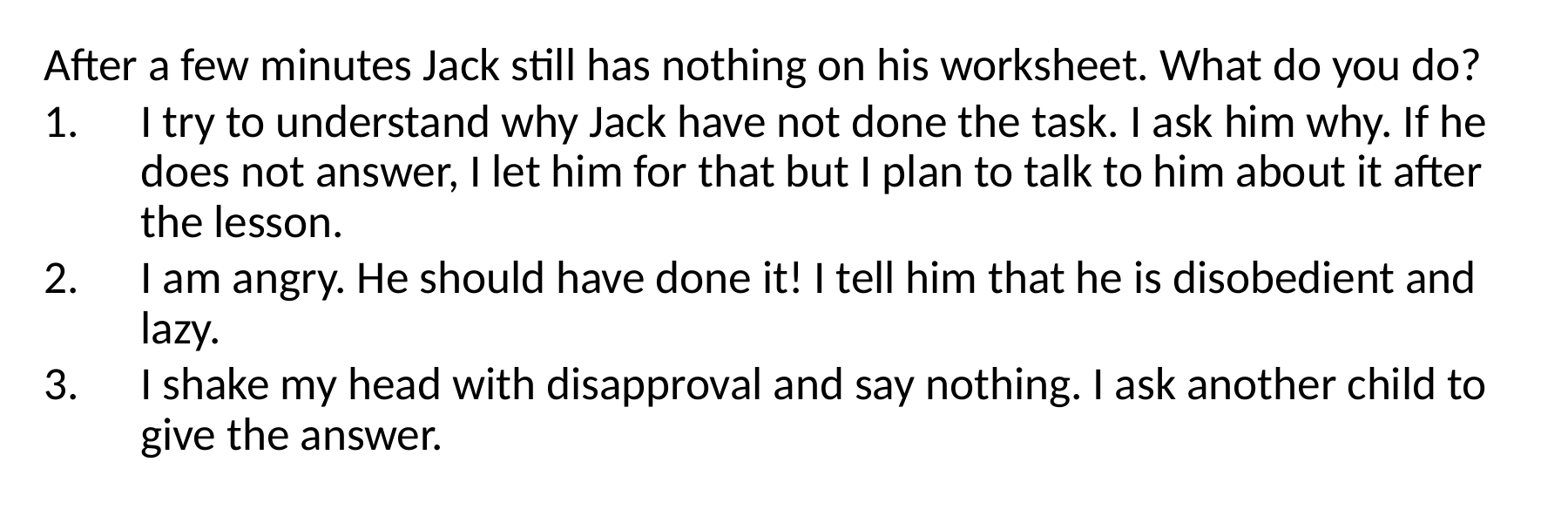

After a few minutes Jack still has nothing on his worksheet. What do you do?
I try to understand why Jack have not done the task. I ask him why. If he does not answer, I let him for that but I plan to talk to him about it after the lesson.
I am angry. He should have done it! I tell him that he is disobedient and lazy.
I shake my head with disapproval and say nothing. I ask another child to give the answer.